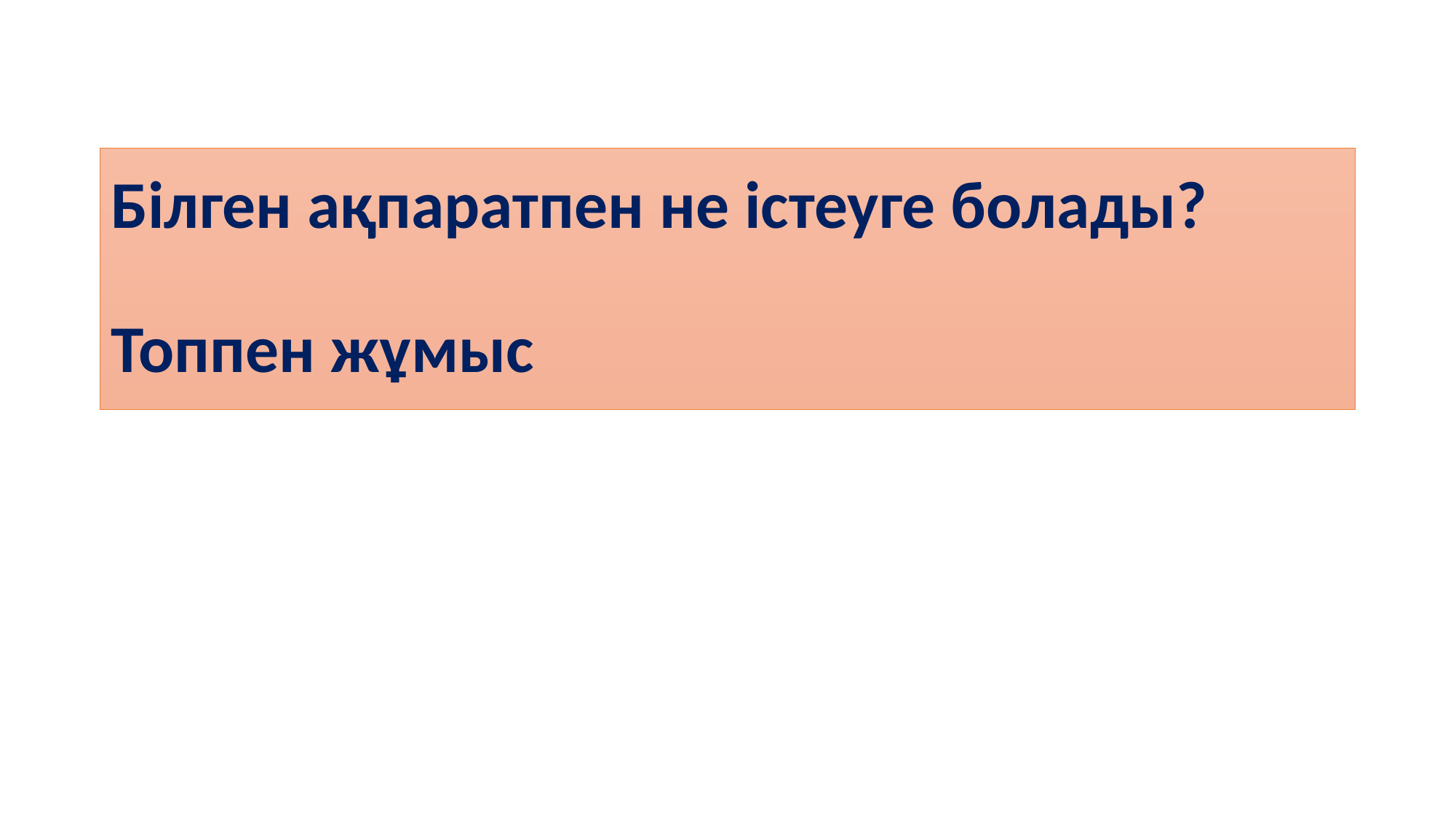

# Білген ақпаратпен не істеуге болады? Топпен жұмыс